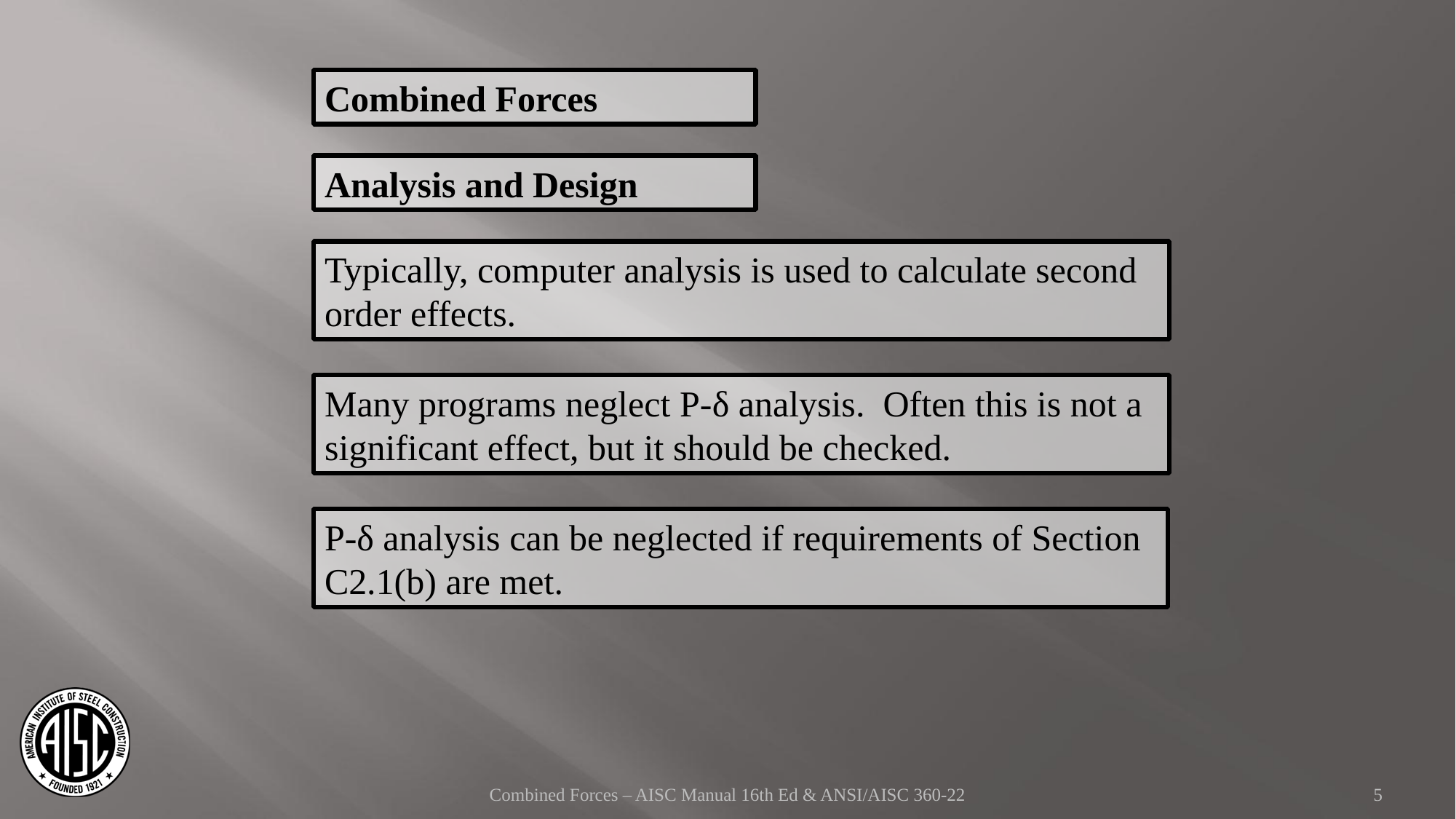

Combined Forces
Analysis and Design
Typically, computer analysis is used to calculate second order effects.
Many programs neglect P-δ analysis.  Often this is not a significant effect, but it should be checked.
P-δ analysis can be neglected if requirements of Section C2.1(b) are met.
Combined Forces – AISC Manual 16th Ed & ANSI/AISC 360-22
5